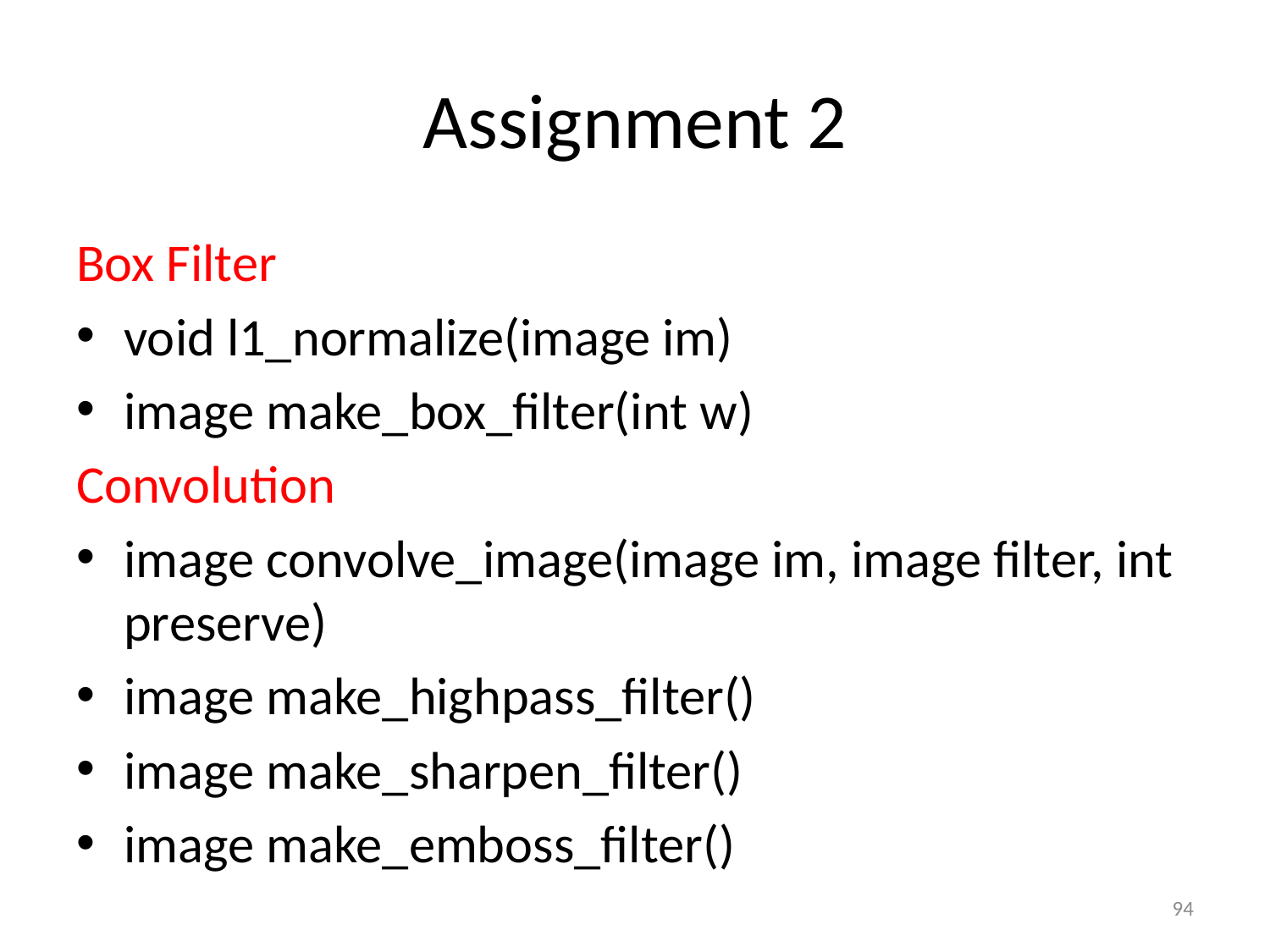

# Assignment 2
Box Filter
void l1_normalize(image im)
image make_box_filter(int w)
Convolution
image convolve_image(image im, image filter, int preserve)
image make_highpass_filter()
image make_sharpen_filter()
image make_emboss_filter()
94